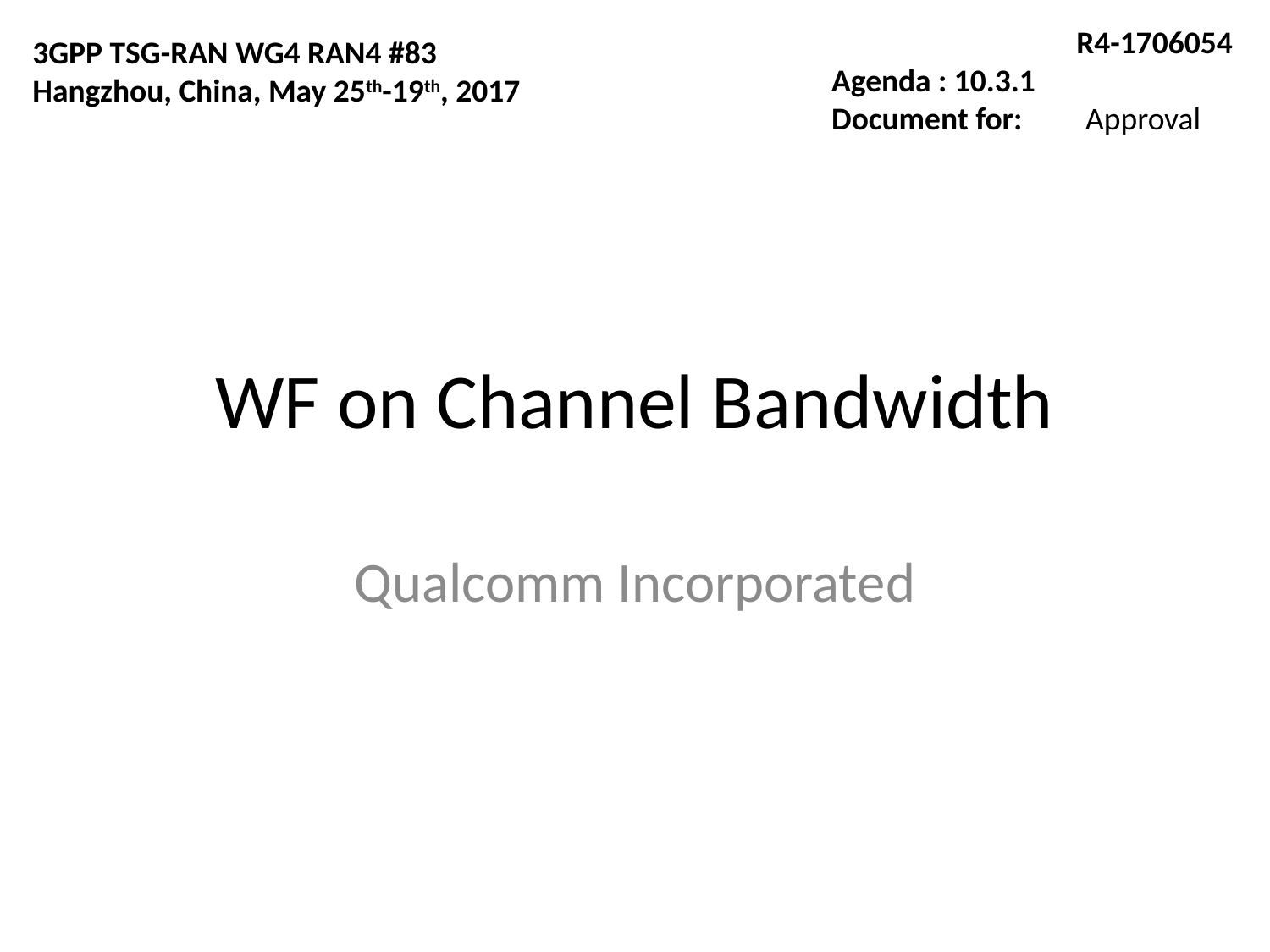

R4-1706054
Agenda : 10.3.1
Document for:	Approval
3GPP TSG-RAN WG4 RAN4 #83
Hangzhou, China, May 25th-19th, 2017
# WF on Channel Bandwidth
Qualcomm Incorporated